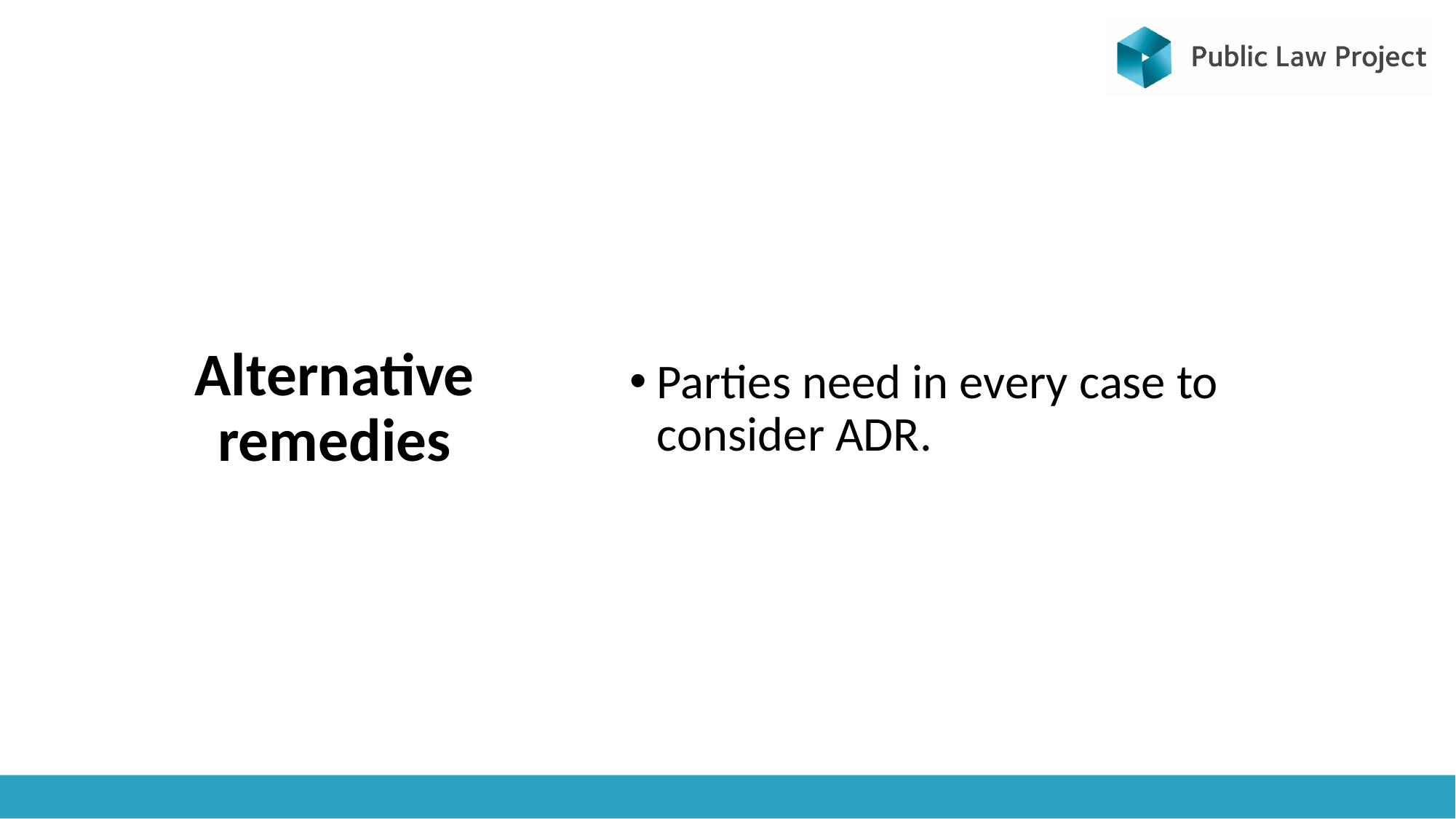

# Alternative remedies
Parties need in every case to consider ADR.